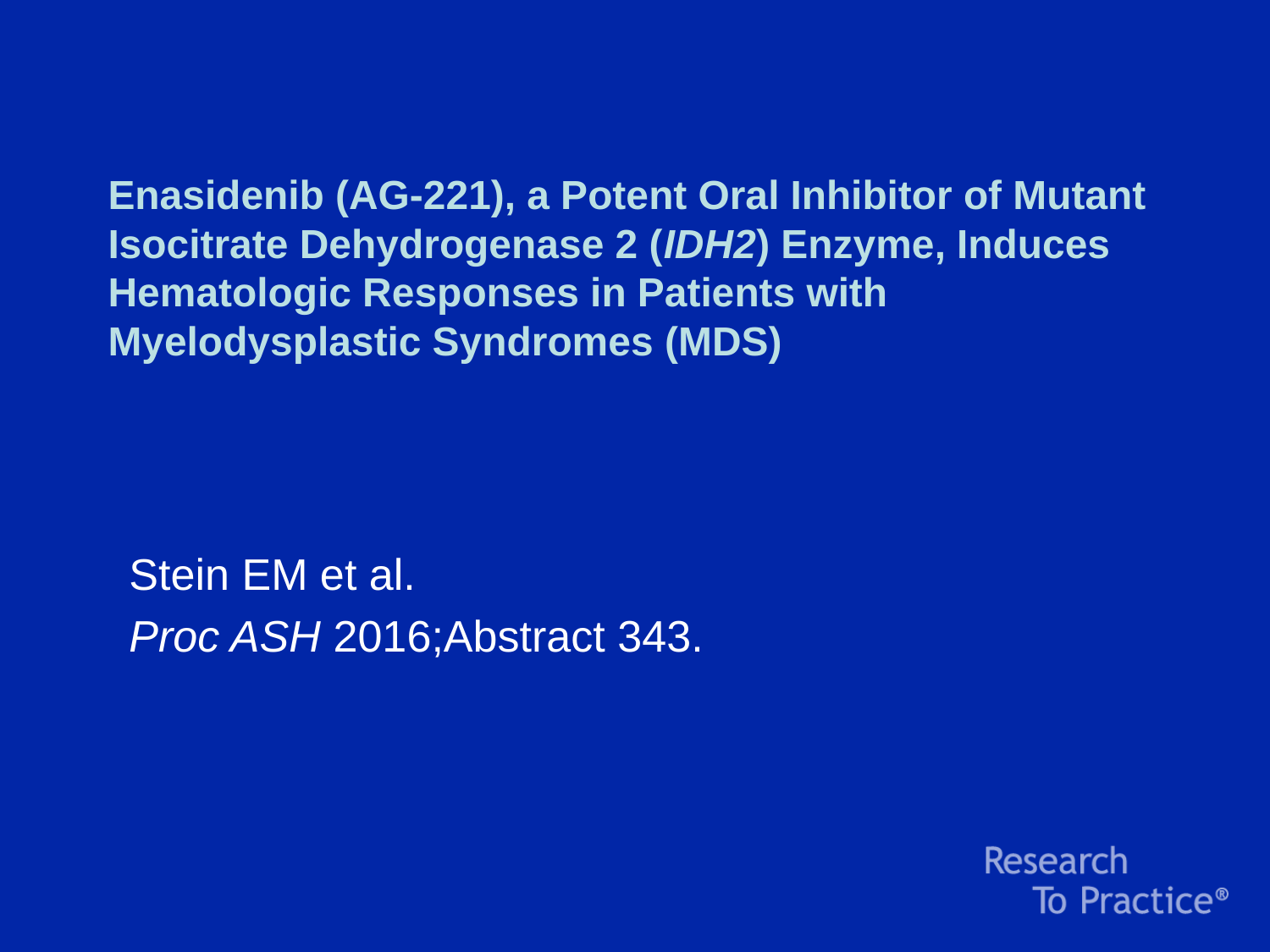

# Enasidenib (AG-221), a Potent Oral Inhibitor of Mutant Isocitrate Dehydrogenase 2 (IDH2) Enzyme, Induces Hematologic Responses in Patients with Myelodysplastic Syndromes (MDS)
Stein EM et al.
Proc ASH 2016;Abstract 343.